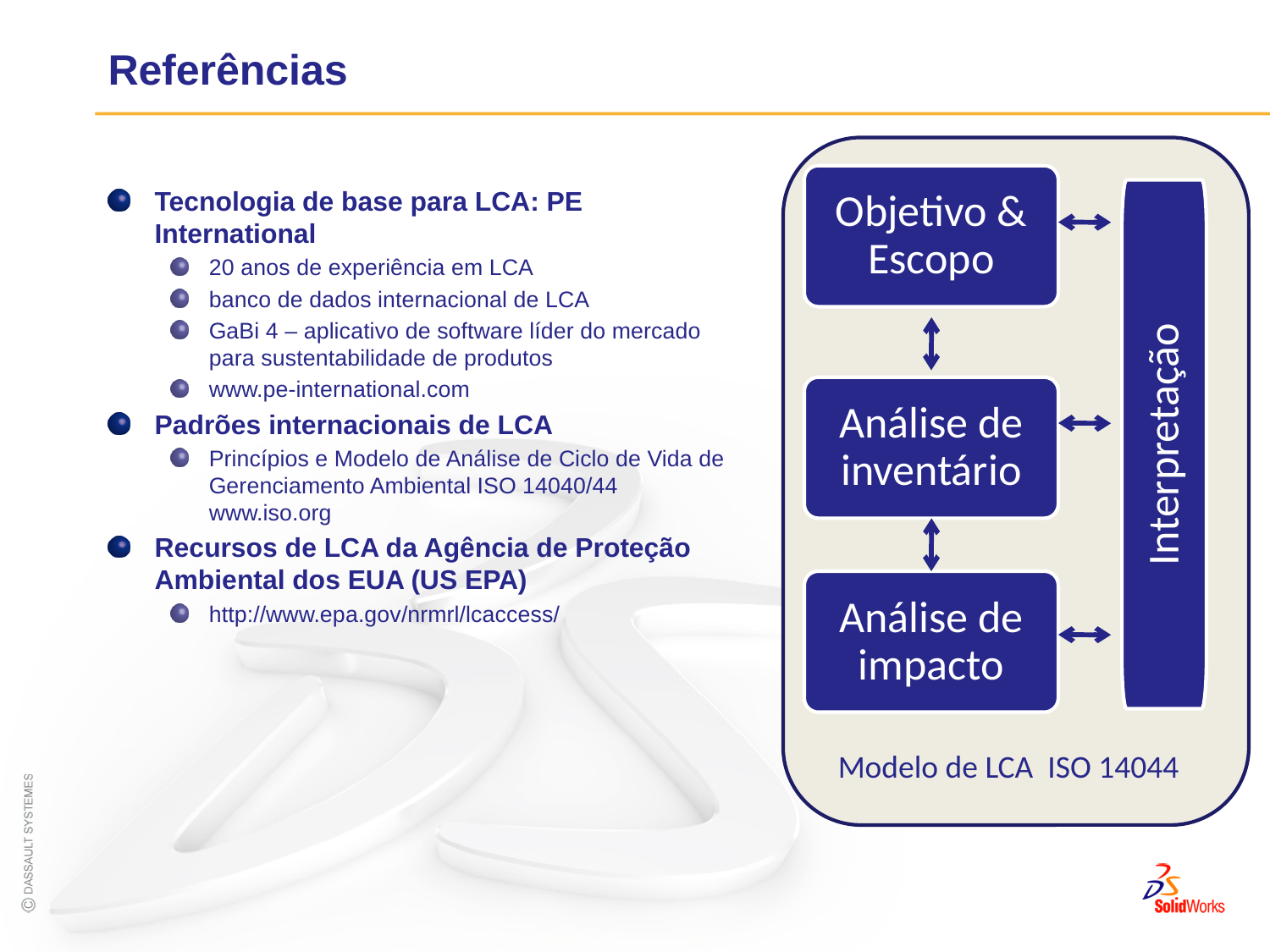

# Referências

Objetivo & Escopo
Análise de inventário
Análise de impacto
Tecnologia de base para LCA: PE International
20 anos de experiência em LCA
banco de dados internacional de LCA
GaBi 4 – aplicativo de software líder do mercado para sustentabilidade de produtos
www.pe-international.com
Padrões internacionais de LCA
Princípios e Modelo de Análise de Ciclo de Vida de Gerenciamento Ambiental ISO 14040/44  www.iso.org
Recursos de LCA da Agência de Proteção Ambiental dos EUA (US EPA)
http://www.epa.gov/nrmrl/lcaccess/

Interpretação
Modelo de LCA  ISO 14044